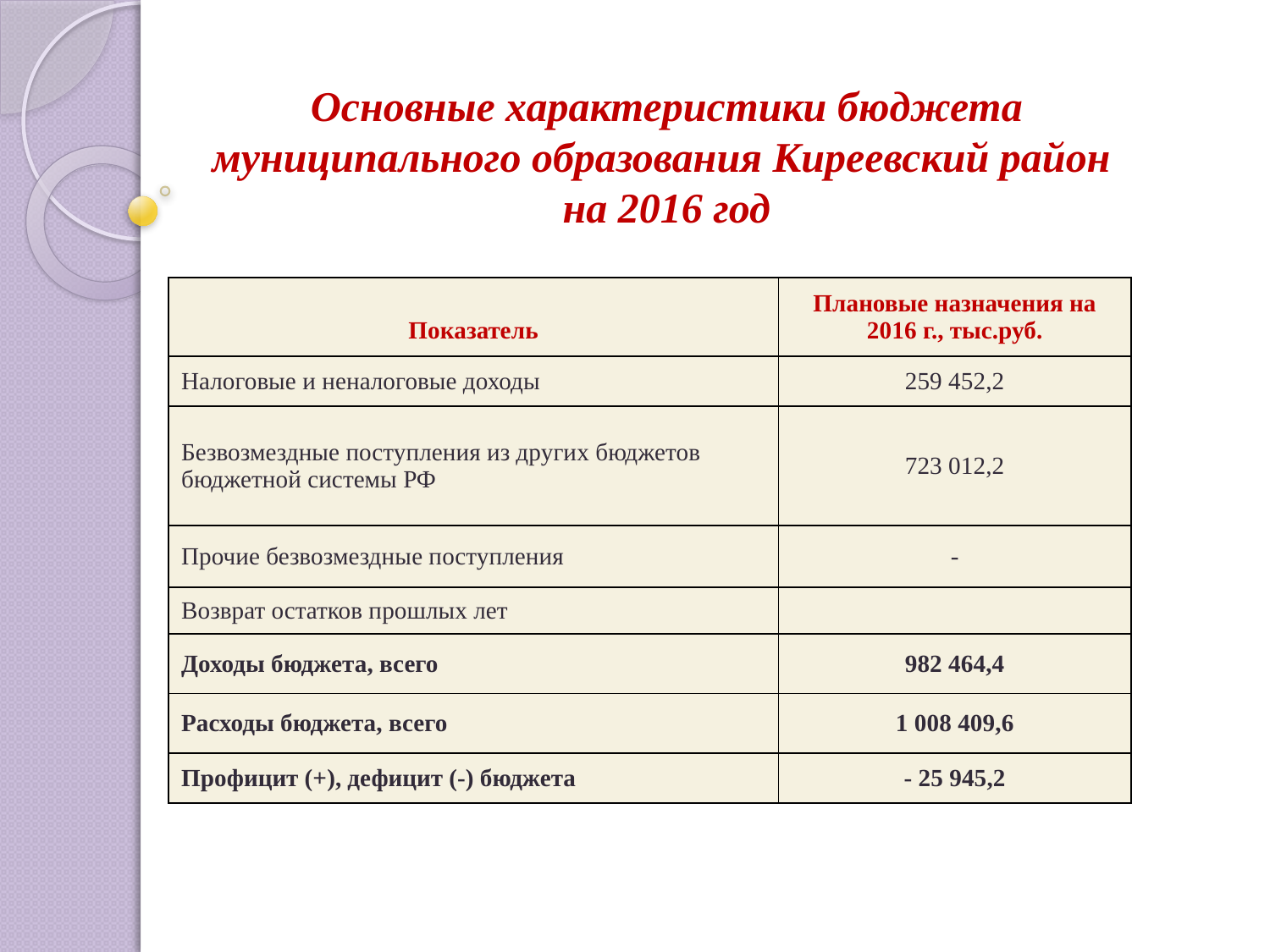

# Основные характеристики бюджета муниципального образования Киреевский район на 2016 год
| Показатель | Плановые назначения на 2016 г., тыс.руб. |
| --- | --- |
| Налоговые и неналоговые доходы | 259 452,2 |
| Безвозмездные поступления из других бюджетов бюджетной системы РФ | 723 012,2 |
| Прочие безвозмездные поступления | - |
| Возврат остатков прошлых лет |  |
| Доходы бюджета, всего | 982 464,4 |
| Расходы бюджета, всего | 1 008 409,6 |
| Профицит (+), дефицит (-) бюджета | - 25 945,2 |